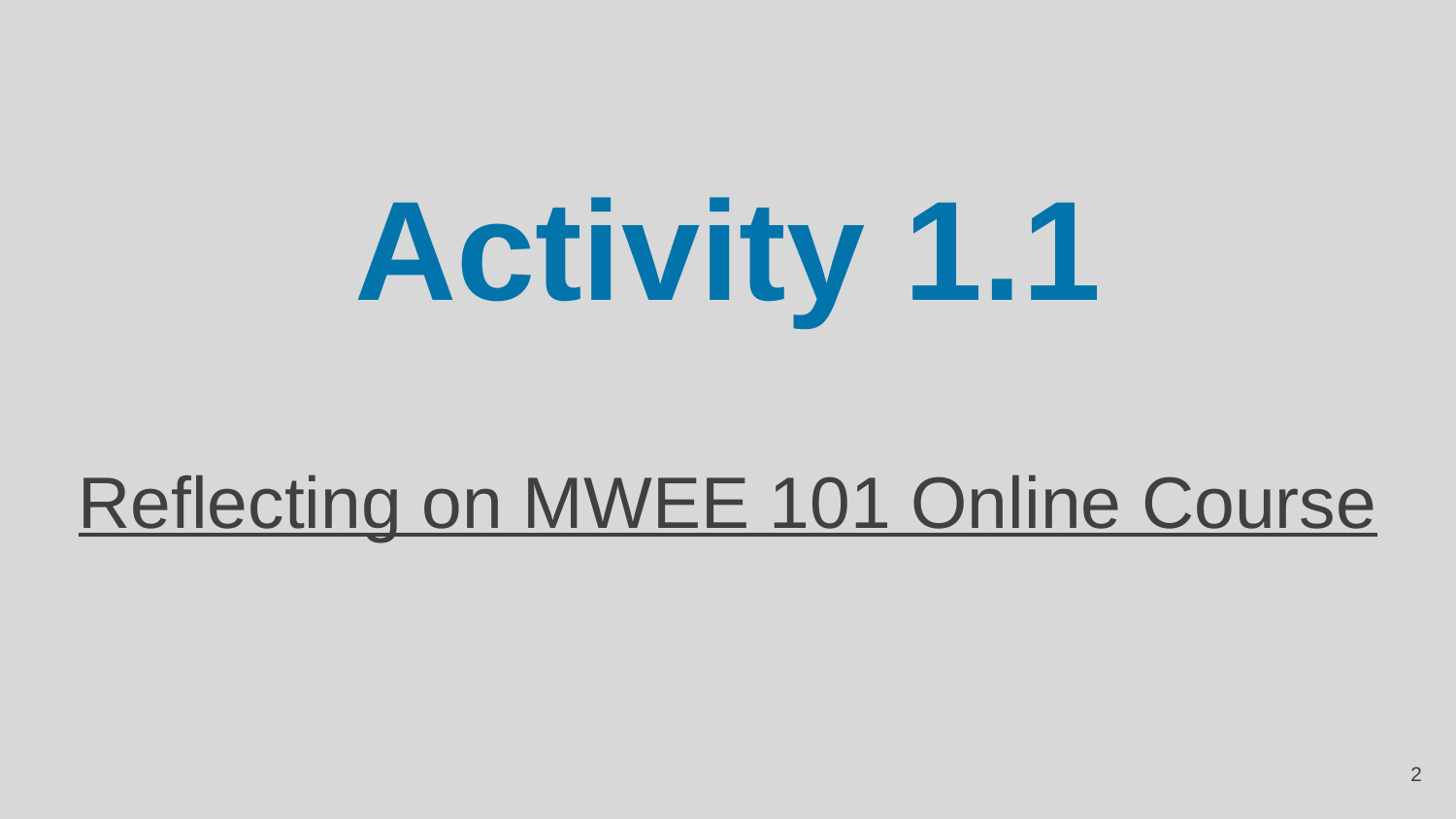

# Activity 1.1
Reflecting on MWEE 101 Online Course
2